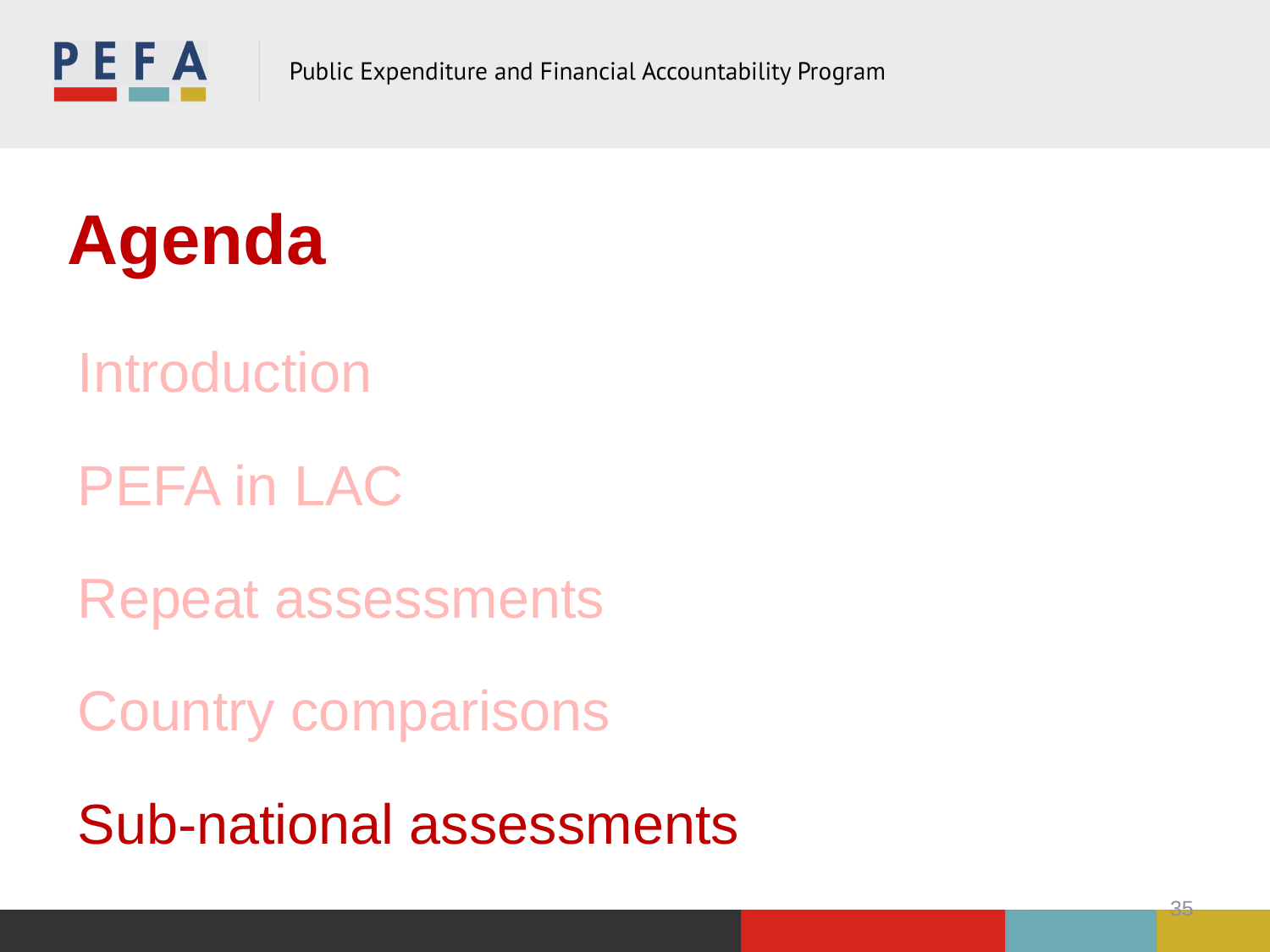

# Agenda
Introduction
PEFA in LAC
Repeat assessments
Country comparisons
Sub-national assessments
35